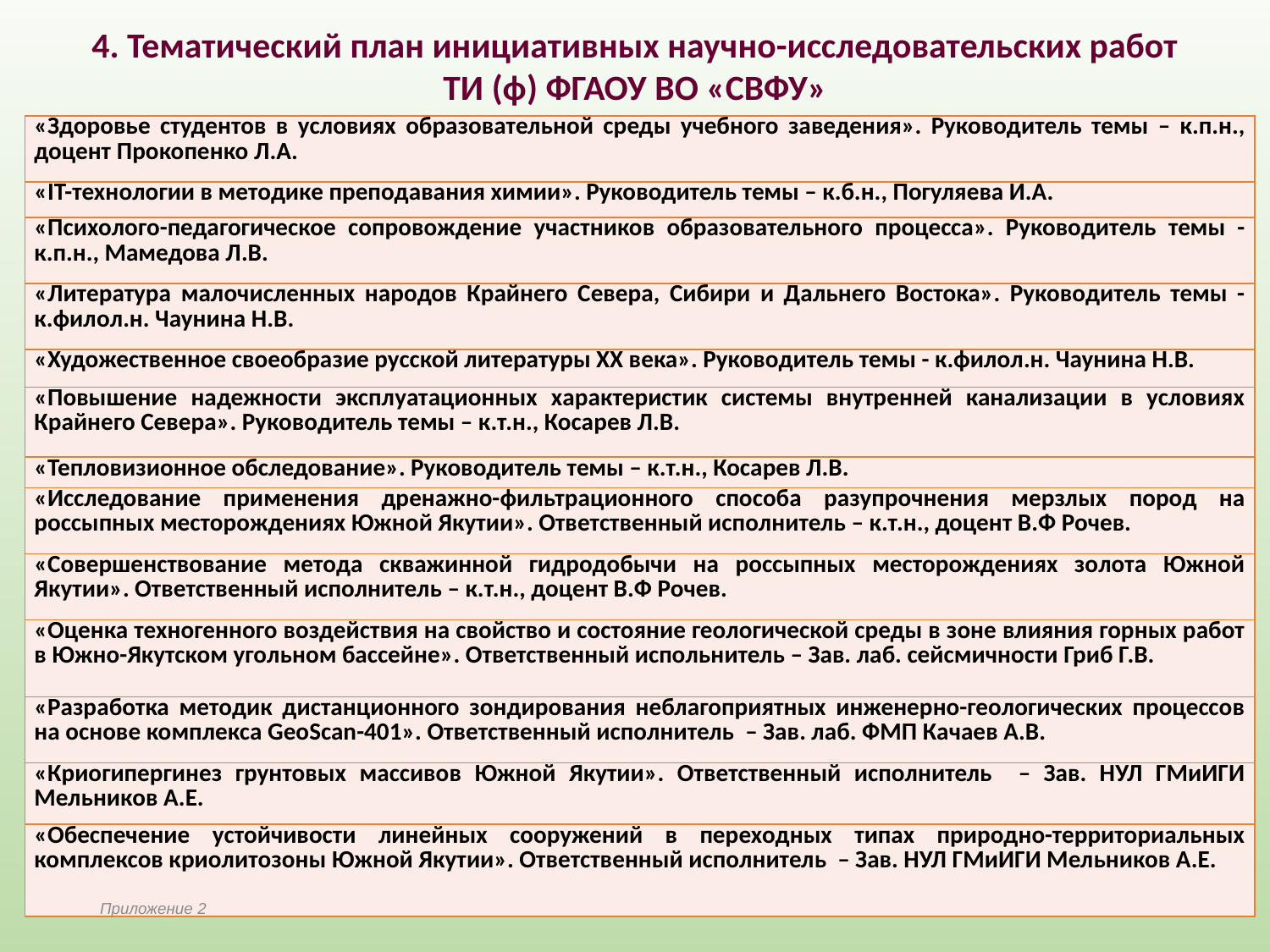

4. Тематический план инициативных научно-исследовательских работ
ТИ (ф) ФГАОУ ВО «СВФУ»
| «Здоровье студентов в условиях образовательной среды учебного заведения». Руководитель темы – к.п.н., доцент Прокопенко Л.А. |
| --- |
| «IT-технологии в методике преподавания химии». Руководитель темы – к.б.н., Погуляева И.А. |
| «Психолого-педагогическое сопровождение участников образовательного процесса». Руководитель темы - к.п.н., Мамедова Л.В. |
| «Литература малочисленных народов Крайнего Севера, Сибири и Дальнего Востока». Руководитель темы - к.филол.н. Чаунина Н.В. |
| «Художественное своеобразие русской литературы ХХ века». Руководитель темы - к.филол.н. Чаунина Н.В. |
| «Повышение надежности эксплуатационных характеристик системы внутренней канализации в условиях Крайнего Севера». Руководитель темы – к.т.н., Косарев Л.В. |
| «Тепловизионное обследование». Руководитель темы – к.т.н., Косарев Л.В. |
| «Исследование применения дренажно-фильтрационного способа разупрочнения мерзлых пород на россыпных месторождениях Южной Якутии». Ответственный исполнитель – к.т.н., доцент В.Ф Рочев. |
| «Совершенствование метода скважинной гидродобычи на россыпных месторождениях золота Южной Якутии». Ответственный исполнитель – к.т.н., доцент В.Ф Рочев. |
| «Оценка техногенного воздействия на свойство и состояние геологической среды в зоне влияния горных работ в Южно-Якутском угольном бассейне». Ответственный испольнитель – Зав. лаб. сейсмичности Гриб Г.В. |
| «Разработка методик дистанционного зондирования неблагоприятных инженерно-геологических процессов на основе комплекса GeoScan-401». Ответственный исполнитель – Зав. лаб. ФМП Качаев А.В. |
| «Криогипергинез грунтовых массивов Южной Якутии». Ответственный исполнитель – Зав. НУЛ ГМиИГИ Мельников А.Е. |
| «Обеспечение устойчивости линейных сооружений в переходных типах природно-территориальных комплексов криолитозоны Южной Якутии». Ответственный исполнитель – Зав. НУЛ ГМиИГИ Мельников А.Е. |
Приложение 2